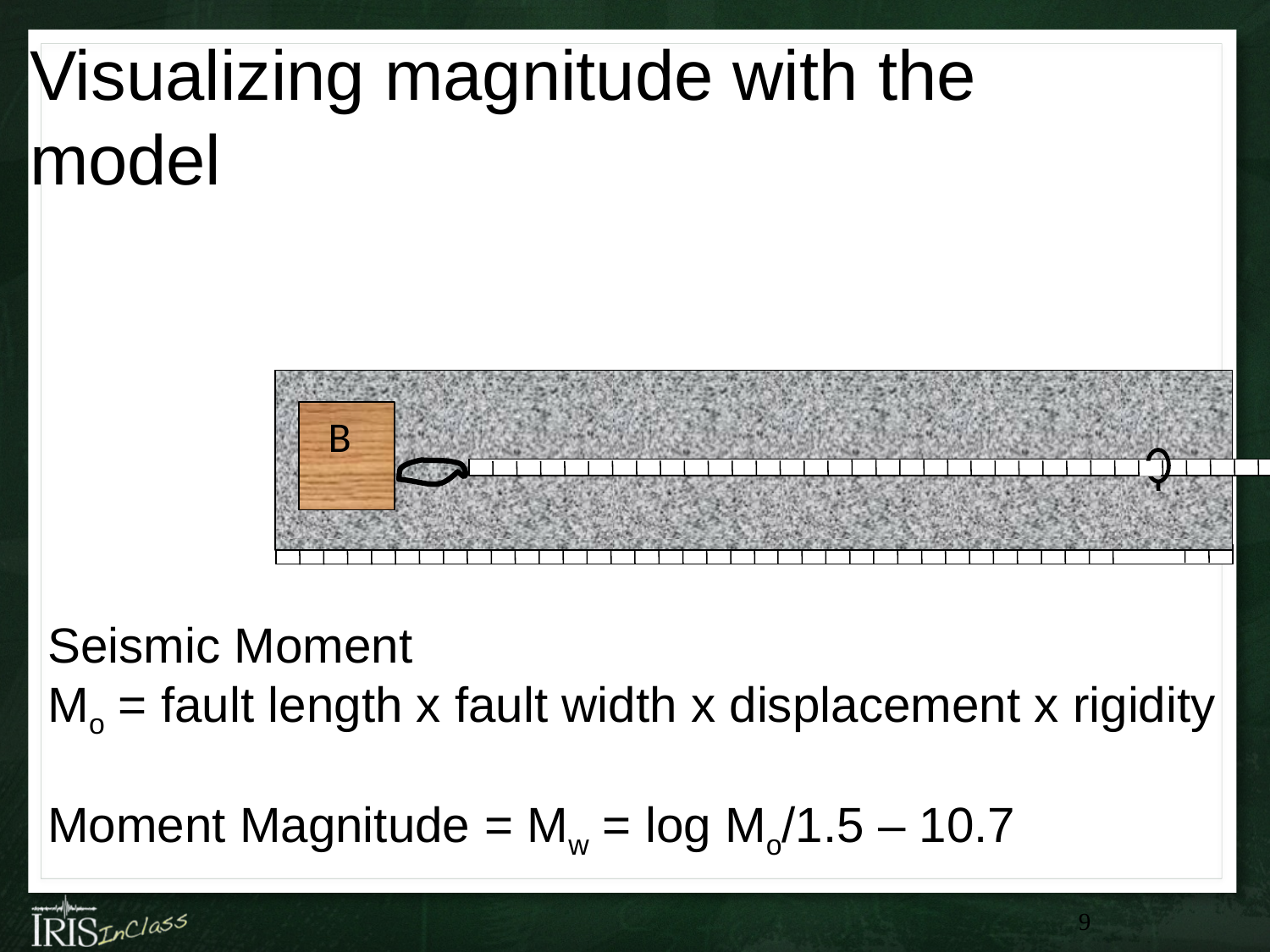

Visualizing magnitude with the model

B

Seismic Moment
Mo = fault length x fault width x displacement x rigidity
Moment Magnitude = Mw = log Mo/1.5 – 10.7
9